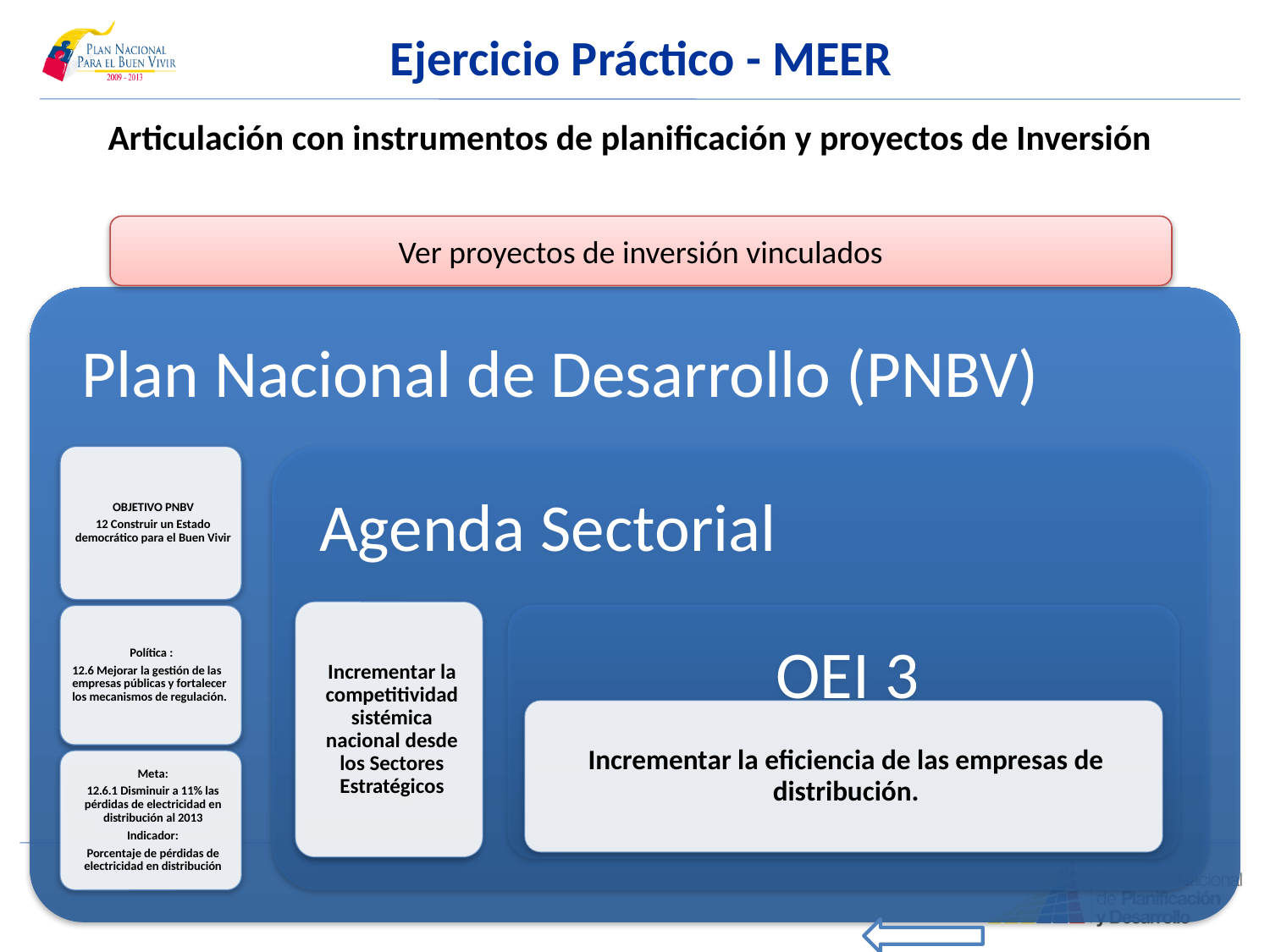

Ejercicio Práctico - MEER
Articulación con instrumentos de planificación y proyectos de Inversión
Ver proyectos de inversión vinculados
Plan Nacional de Desarrollo (PNBV)
OBJETIVO PNBV
12 Construir un Estado democrático para el Buen Vivir
Política :
12.6 Mejorar la gestión de las empresas públicas y fortalecer los mecanismos de regulación.
Meta:
12.6.1 Disminuir a 11% las pérdidas de electricidad en distribución al 2013
Indicador:
Porcentaje de pérdidas de electricidad en distribución
Agenda Sectorial
Incrementar la competitividad sistémica nacional desde los Sectores Estratégicos
OEI 3
Incrementar la eficiencia de las empresas de distribución.